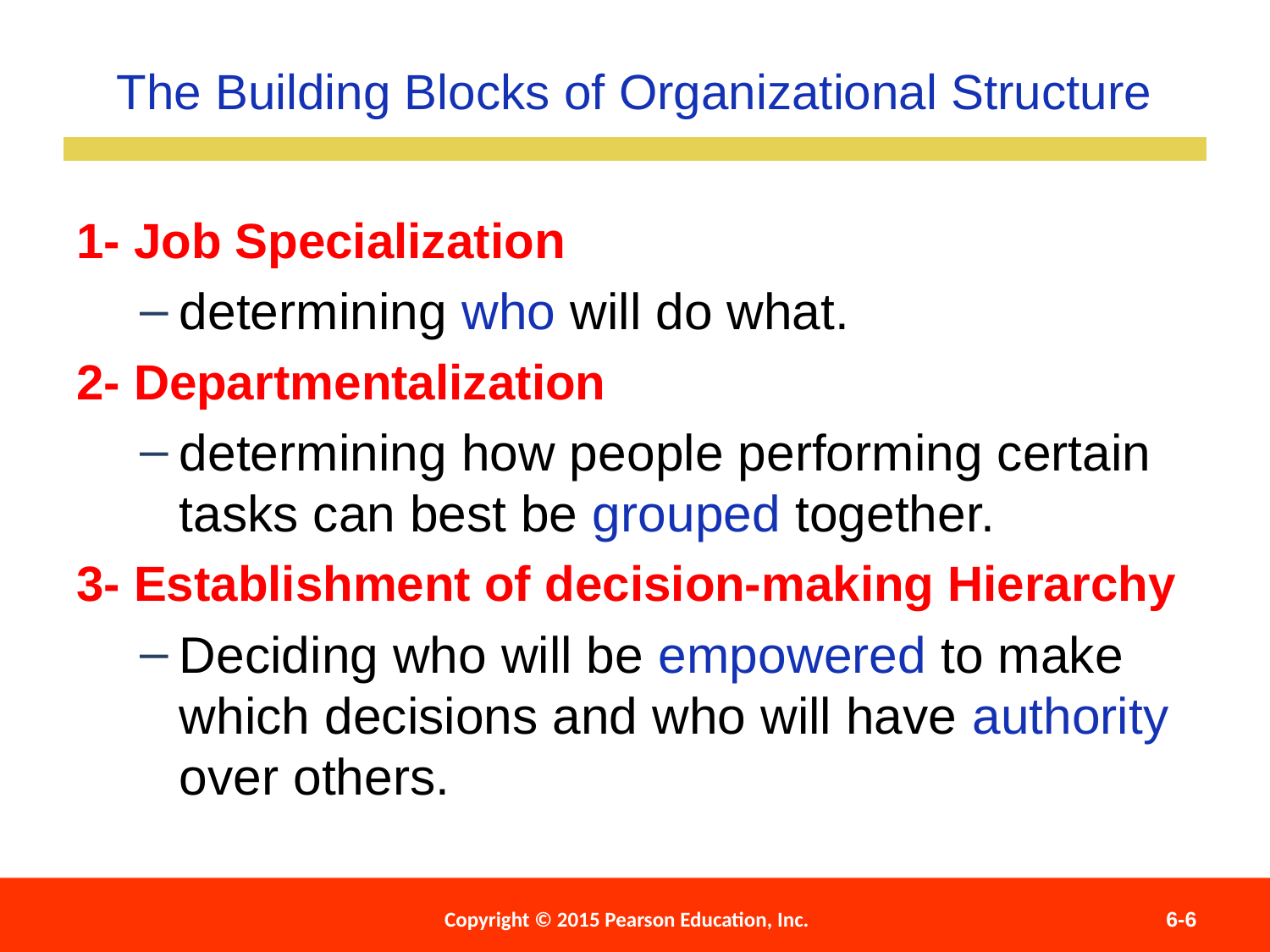

The Building Blocks of Organizational Structure
1- Job Specialization
determining who will do what.
2- Departmentalization
determining how people performing certain tasks can best be grouped together.
3- Establishment of decision-making Hierarchy
Deciding who will be empowered to make which decisions and who will have authority over others.